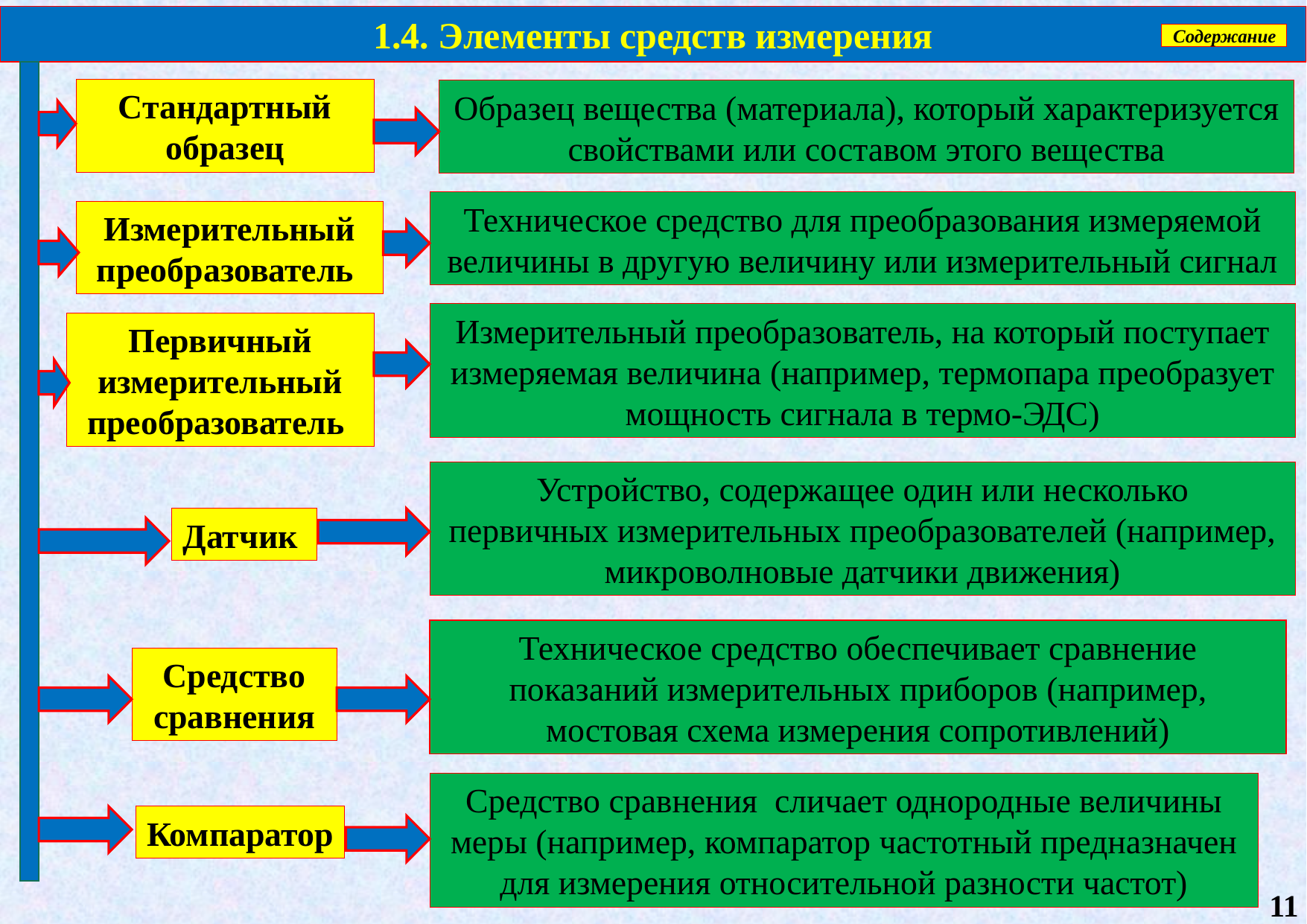

1.4. Элементы средств измерения
Содержание

Стандартный образец
Образец вещества (материала), который характеризуется свойствами или составом этого вещества

Техническое средство для преобразования измеряемой величины в другую величину или измерительный сигнал
Измерительный преобразователь

Измерительный преобразователь, на который поступает измеряемая величина (например, термопара преобразует мощность сигнала в термо-ЭДС)
Первичный измерительный преобразователь

Устройство, содержащее один или несколько первичных измерительных преобразователей (например, микроволновые датчики движения)

Датчик
Техническое средство обеспечивает сравнение показаний измерительных приборов (например, мостовая схема измерения сопротивлений)
Средство сравнения

Средство сравнения  сличает однородные величины меры (например, компаратор частотный предназначен для измерения относительной разности частот)

Компаратор
11